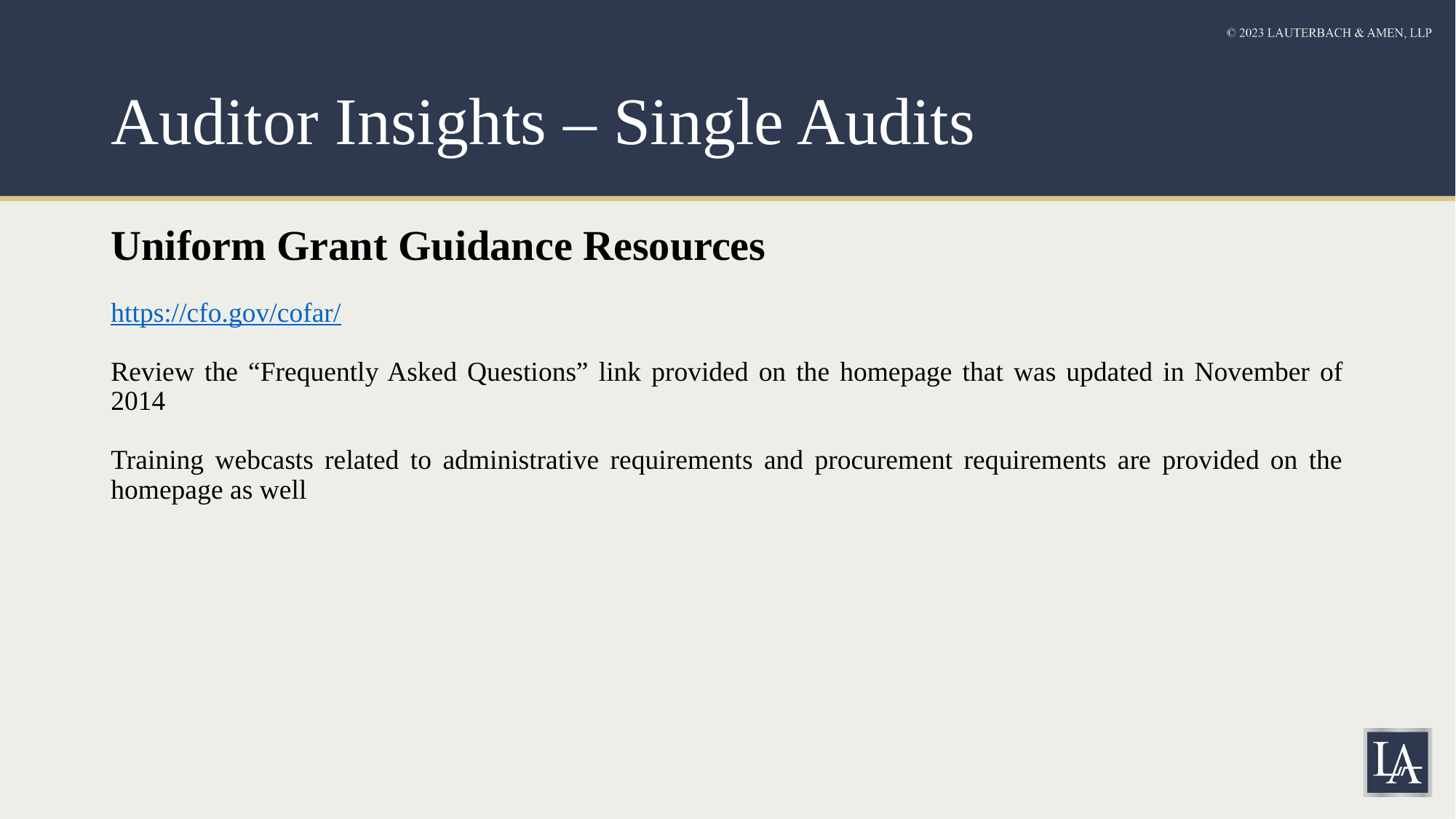

# Auditor Insights – Single Audits
Uniform Grant Guidance Resources

https://cfo.gov/cofar/

Review the “Frequently Asked Questions” link provided on the homepage that was updated in November of 2014

Training webcasts related to administrative requirements and procurement requirements are provided on the homepage as well

23